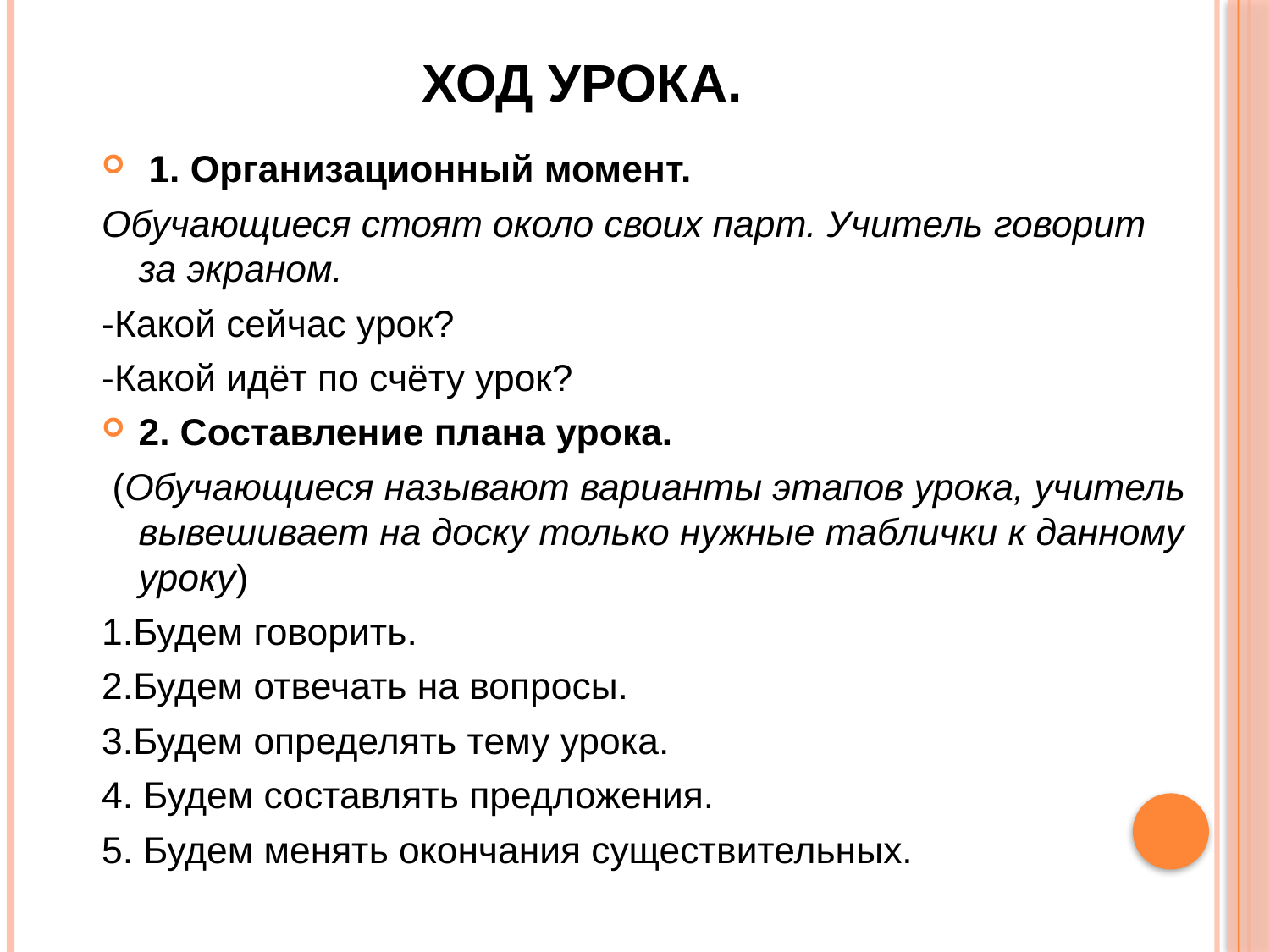

# Ход урока.
 1. Организационный момент.
Обучающиеся стоят около своих парт. Учитель говорит за экраном.
-Какой сейчас урок?
-Какой идёт по счёту урок?
2. Составление плана урока.
 (Обучающиеся называют варианты этапов урока, учитель вывешивает на доску только нужные таблички к данному уроку)
1.Будем говорить.
2.Будем отвечать на вопросы.
3.Будем определять тему урока.
4. Будем составлять предложения.
5. Будем менять окончания существительных.